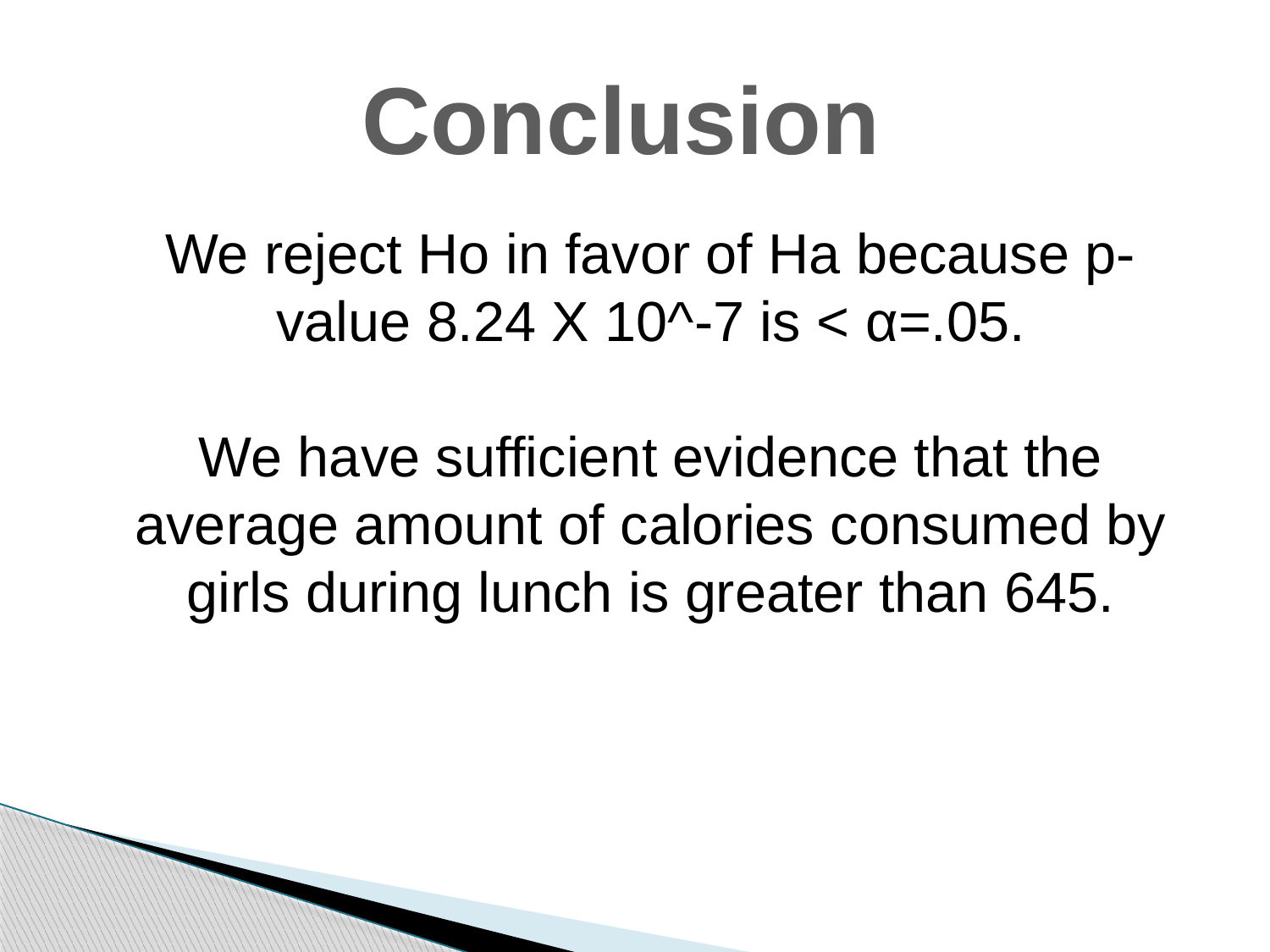

Conclusion
We reject Ho in favor of Ha because p-value 8.24 X 10^-7 is < α=.05.

We have sufficient evidence that the average amount of calories consumed by girls during lunch is greater than 645.